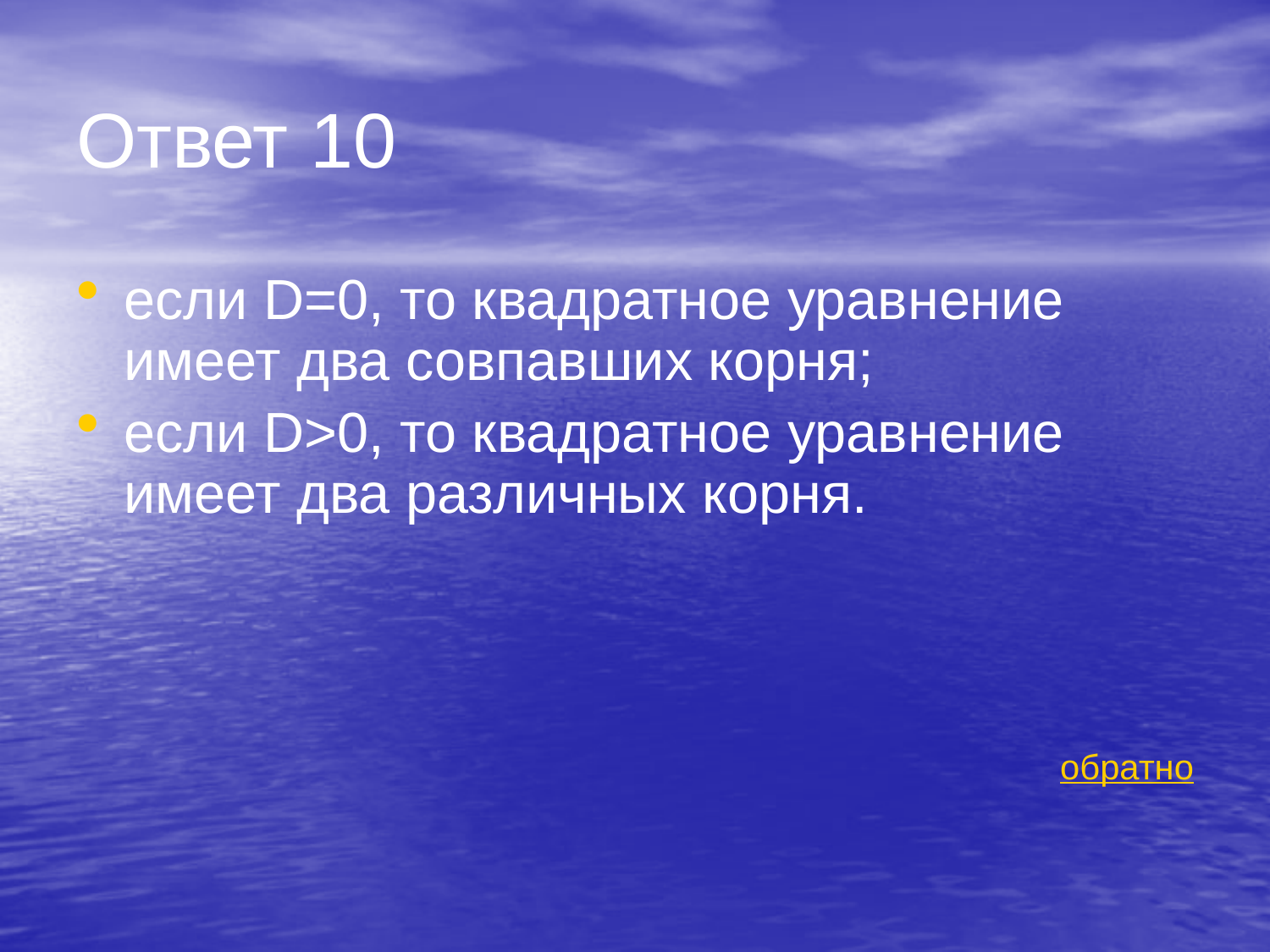

# Ответ 10
если D=0, то квадратное уравнение имеет два совпавших корня;
если D>0, то квадратное уравнение имеет два различных корня.

обратно